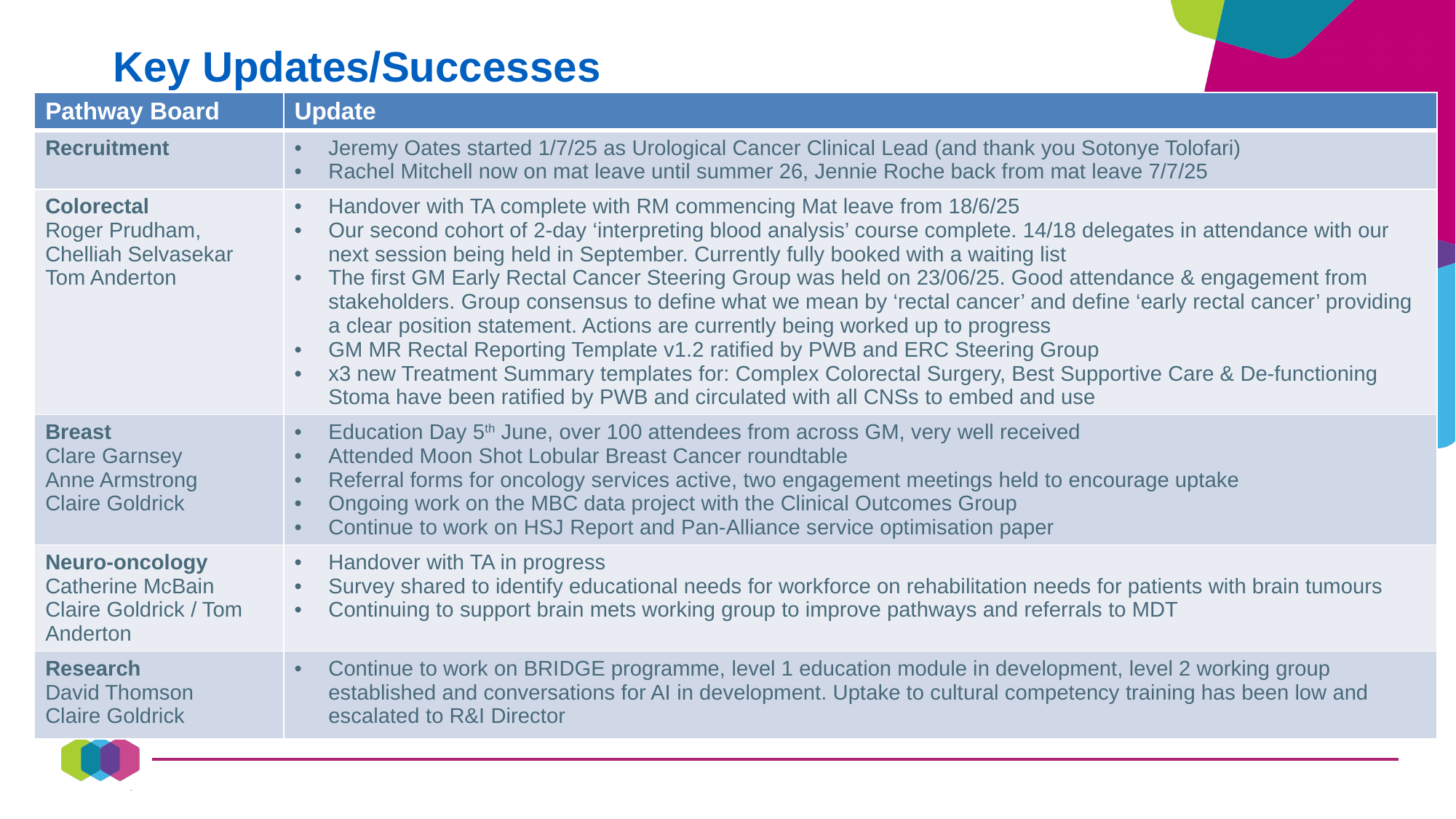

Key Updates/Successes
| Pathway Board | Update |
| --- | --- |
| Recruitment | Jeremy Oates started 1/7/25 as Urological Cancer Clinical Lead (and thank you Sotonye Tolofari) Rachel Mitchell now on mat leave until summer 26, Jennie Roche back from mat leave 7/7/25 |
| Colorectal Roger Prudham, Chelliah Selvasekar Tom Anderton | Handover with TA complete with RM commencing Mat leave from 18/6/25 Our second cohort of 2-day ‘interpreting blood analysis’ course complete. 14/18 delegates in attendance with our next session being held in September. Currently fully booked with a waiting list The first GM Early Rectal Cancer Steering Group was held on 23/06/25. Good attendance & engagement from stakeholders. Group consensus to define what we mean by ‘rectal cancer’ and define ‘early rectal cancer’ providing a clear position statement. Actions are currently being worked up to progress GM MR Rectal Reporting Template v1.2 ratified by PWB and ERC Steering Group x3 new Treatment Summary templates for: Complex Colorectal Surgery, Best Supportive Care & De-functioning Stoma have been ratified by PWB and circulated with all CNSs to embed and use |
| Breast Clare Garnsey Anne Armstrong Claire Goldrick | Education Day 5th June, over 100 attendees from across GM, very well received Attended Moon Shot Lobular Breast Cancer roundtable Referral forms for oncology services active, two engagement meetings held to encourage uptake Ongoing work on the MBC data project with the Clinical Outcomes Group Continue to work on HSJ Report and Pan-Alliance service optimisation paper |
| Neuro-oncology Catherine McBain Claire Goldrick / Tom Anderton | Handover with TA in progress Survey shared to identify educational needs for workforce on rehabilitation needs for patients with brain tumours Continuing to support brain mets working group to improve pathways and referrals to MDT |
| Research David Thomson Claire Goldrick | Continue to work on BRIDGE programme, level 1 education module in development, level 2 working group established and conversations for AI in development. Uptake to cultural competency training has been low and escalated to R&I Director |